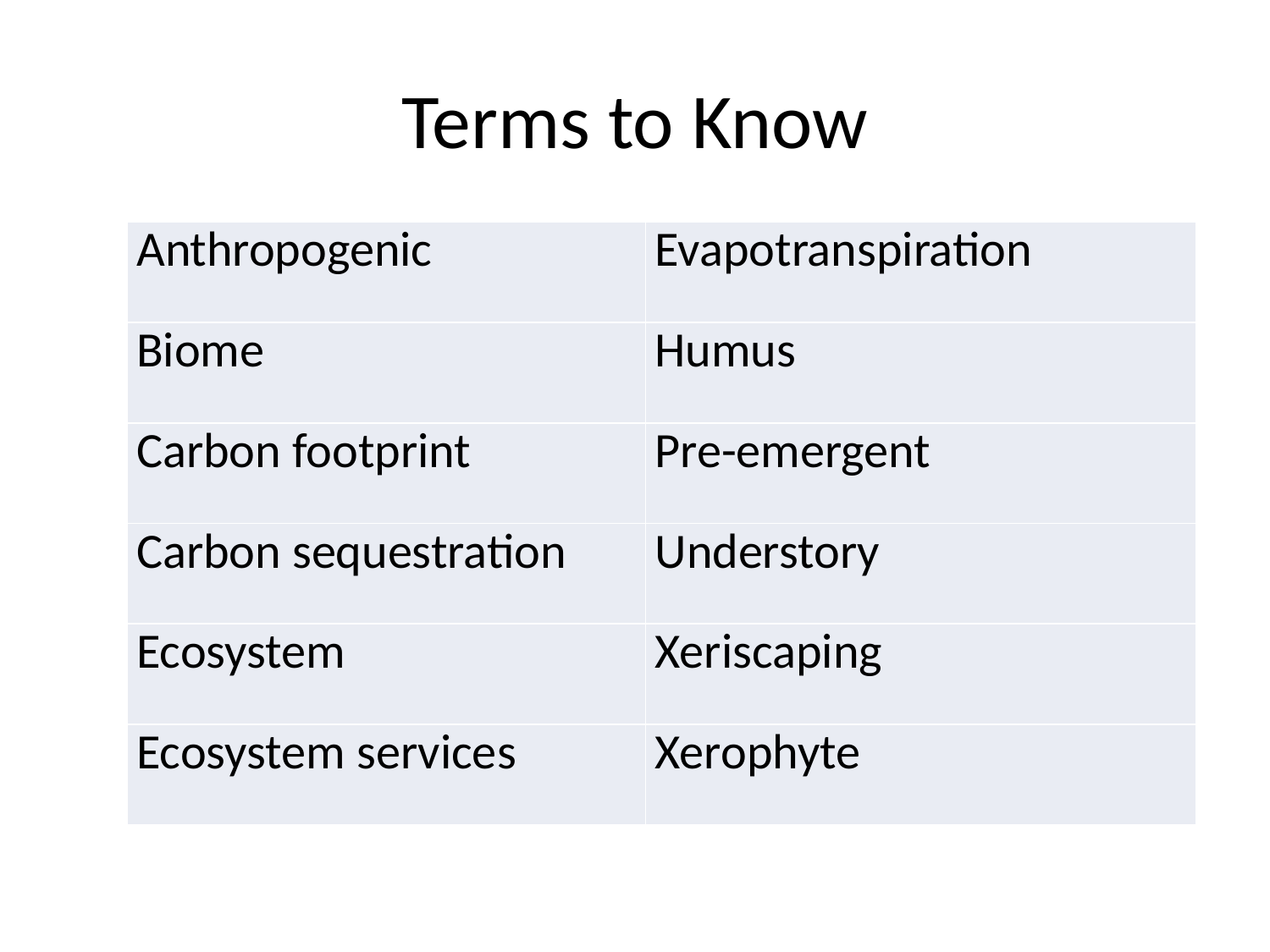

# Terms to Know
| Anthropogenic | Evapotranspiration |
| --- | --- |
| Biome | Humus |
| Carbon footprint | Pre-emergent |
| Carbon sequestration | Understory |
| Ecosystem | Xeriscaping |
| Ecosystem services | Xerophyte |